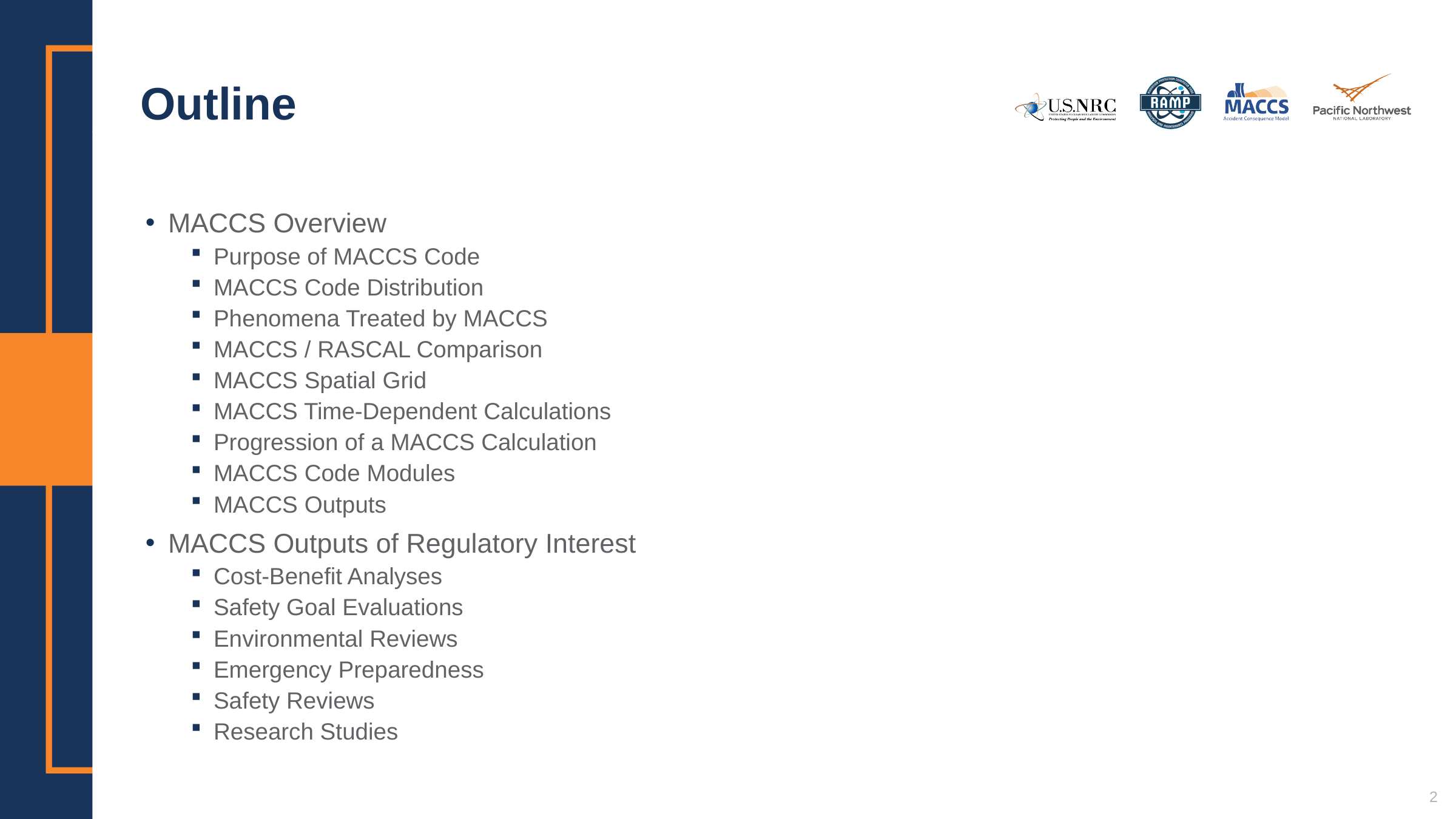

# Outline
MACCS Overview
Purpose of MACCS Code
MACCS Code Distribution
Phenomena Treated by MACCS
MACCS / RASCAL Comparison
MACCS Spatial Grid
MACCS Time-Dependent Calculations
Progression of a MACCS Calculation
MACCS Code Modules
MACCS Outputs
MACCS Outputs of Regulatory Interest
Cost-Benefit Analyses
Safety Goal Evaluations
Environmental Reviews
Emergency Preparedness
Safety Reviews
Research Studies
2